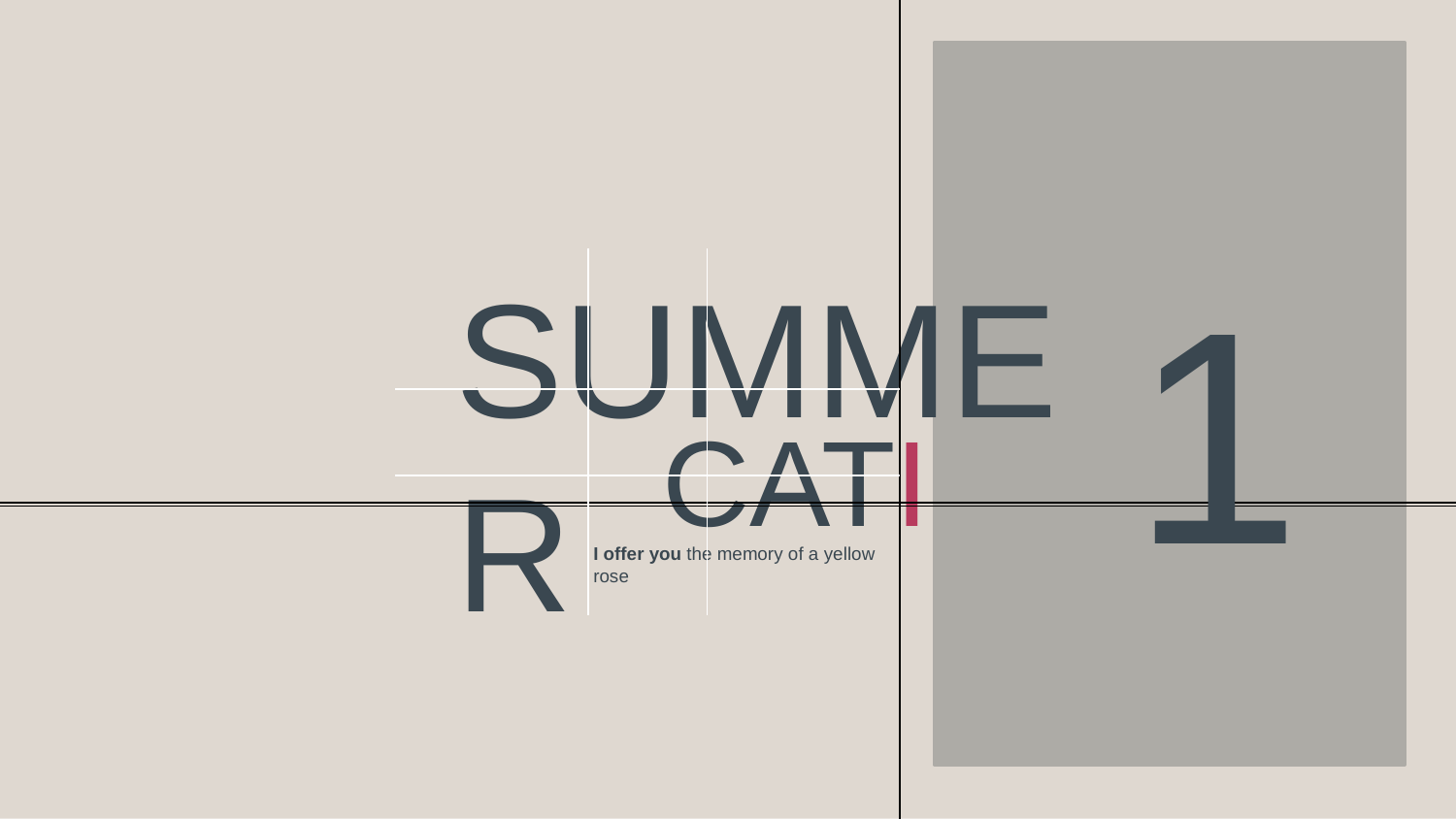

1

SUMMER
CATI
I offer you the memory of a yellow rose